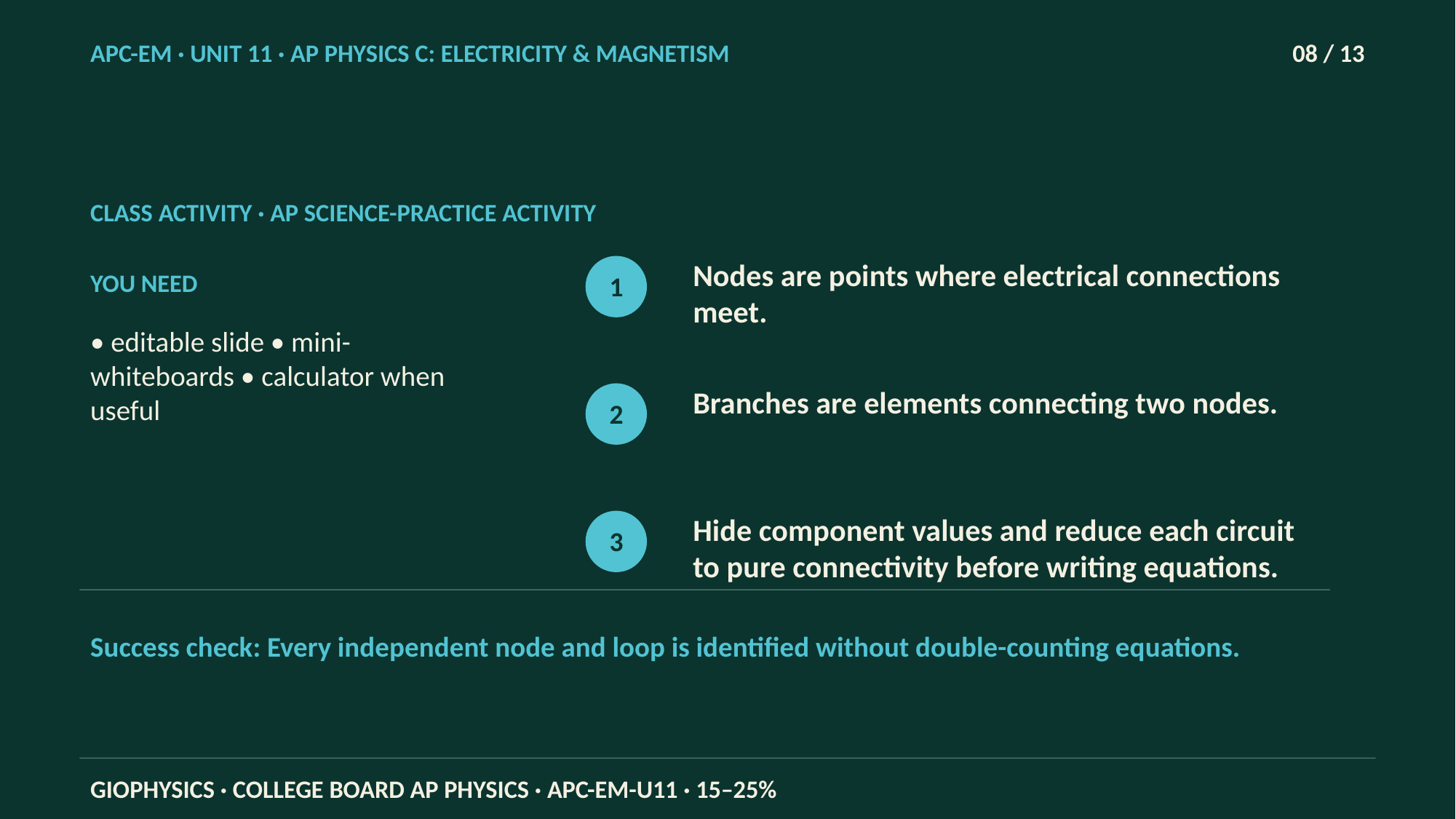

APC-EM · UNIT 11 · AP PHYSICS C: ELECTRICITY & MAGNETISM
08 / 13

CLASS ACTIVITY · AP SCIENCE-PRACTICE ACTIVITY
Nodes are points where electrical connections meet.

YOU NEED
1
• editable slide • mini-whiteboards • calculator when useful
Branches are elements connecting two nodes.

2
Hide component values and reduce each circuit to pure connectivity before writing equations.

3

Success check: Every independent node and loop is identified without double-counting equations.

GIOPHYSICS · COLLEGE BOARD AP PHYSICS · APC-EM-U11 · 15–25%